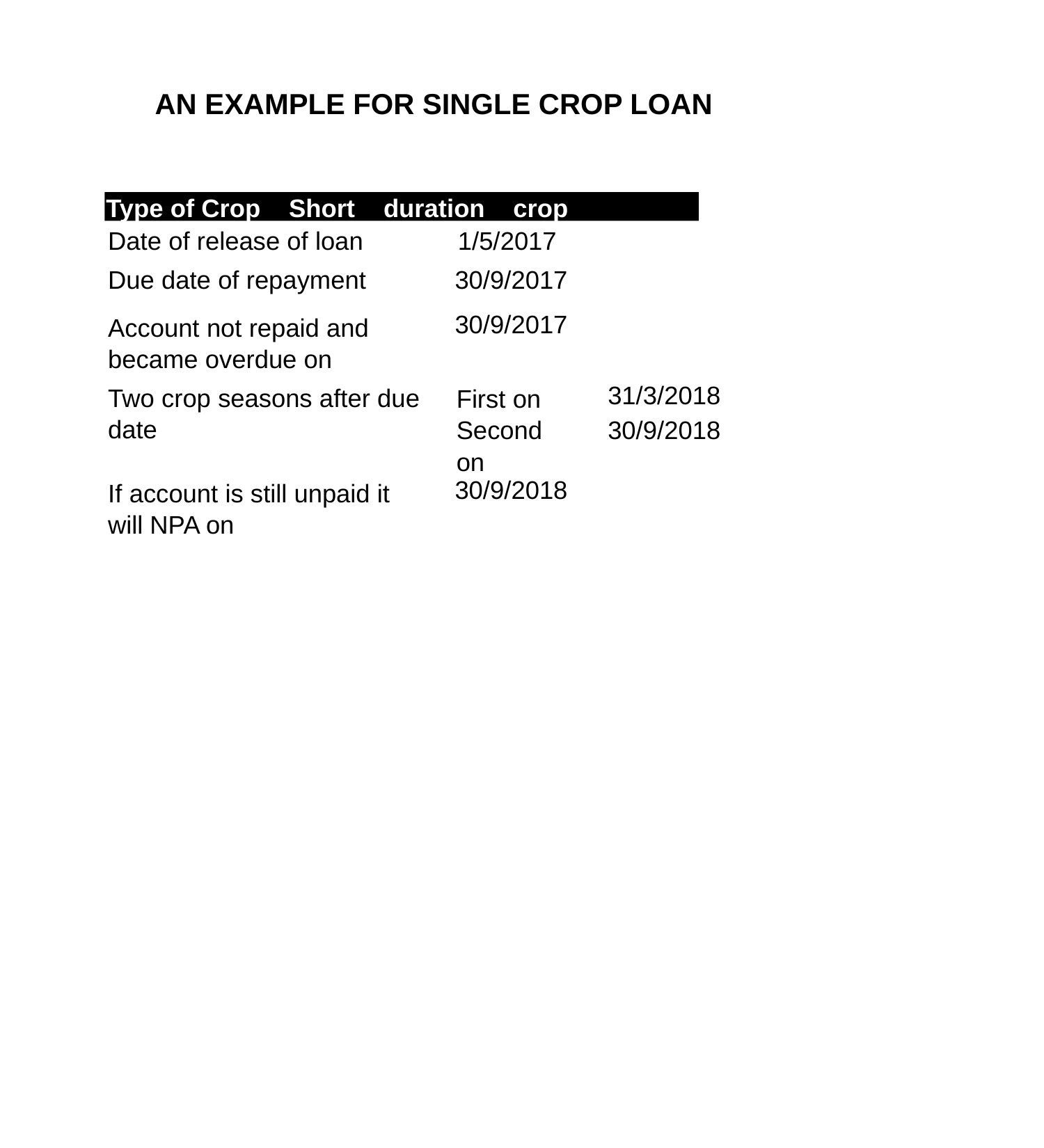

AN EXAMPLE FOR SINGLE CROP LOAN
Type of Crop    Short    duration    crop
| Date of release of loan | 1/5/2017 |  |
| --- | --- | --- |
| Due date of repayment | 30/9/2017 |  |
| Account not repaid and became overdue on | 30/9/2017 |  |
| Two crop seasons after due date | First on Second on | 31/3/2018 30/9/2018 |
| If account is still unpaid it will NPA on | 30/9/2018 |  |